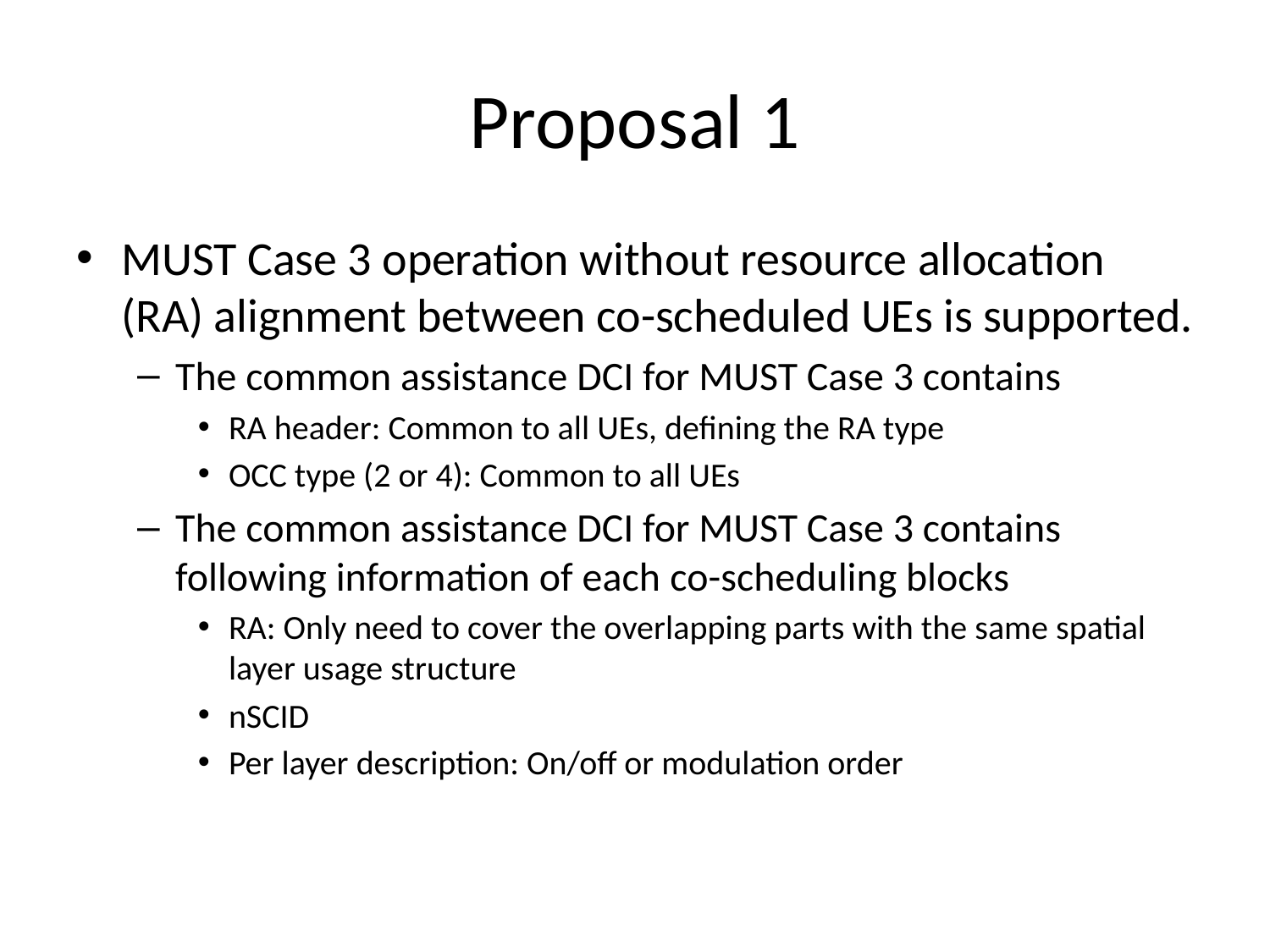

# Proposal 1
MUST Case 3 operation without resource allocation (RA) alignment between co-scheduled UEs is supported.
The common assistance DCI for MUST Case 3 contains
RA header: Common to all UEs, defining the RA type
OCC type (2 or 4): Common to all UEs
The common assistance DCI for MUST Case 3 contains following information of each co-scheduling blocks
RA: Only need to cover the overlapping parts with the same spatial layer usage structure
nSCID
Per layer description: On/off or modulation order